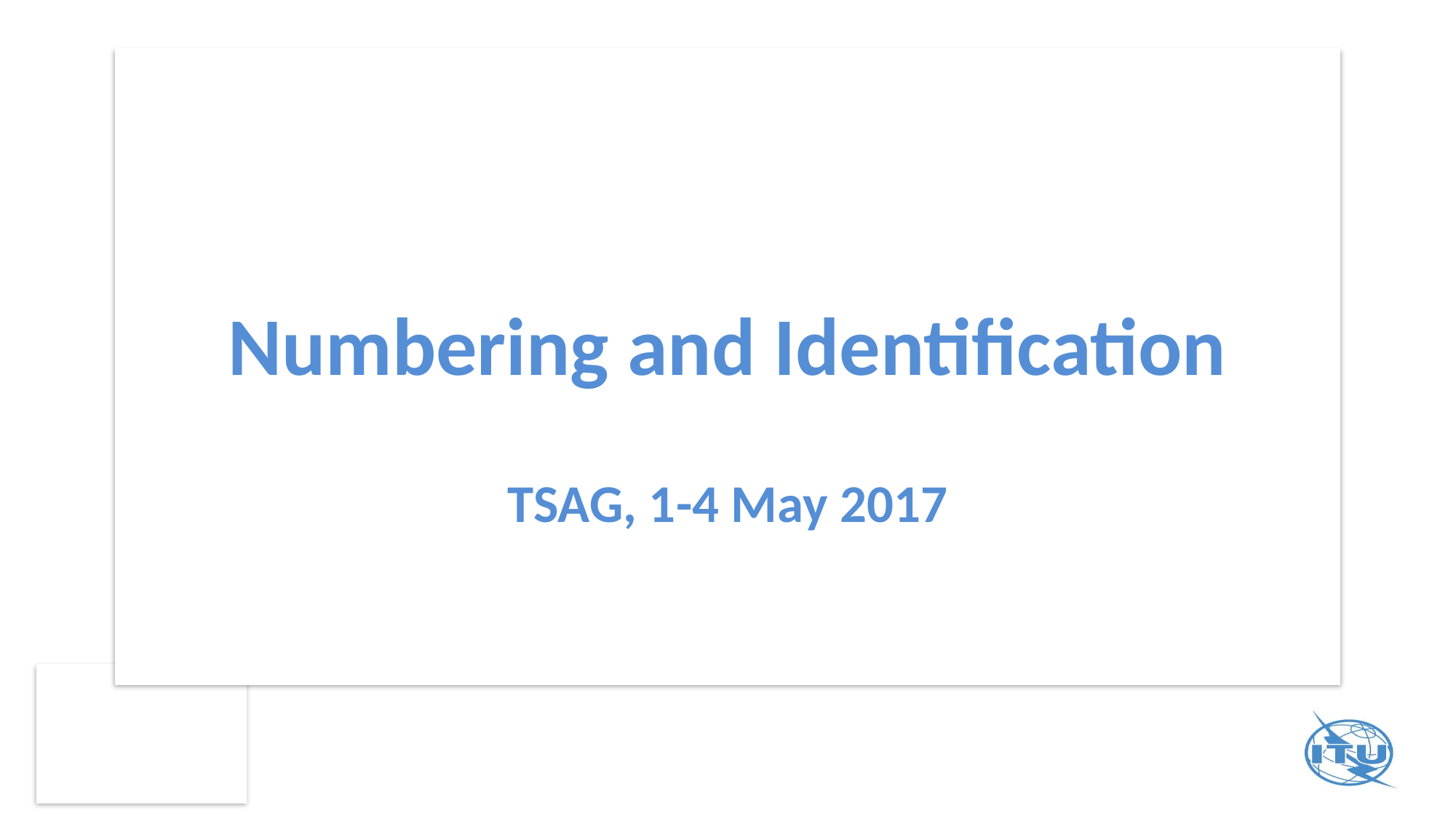

# Numbering and Identification
TSAG, 1-4 May 2017